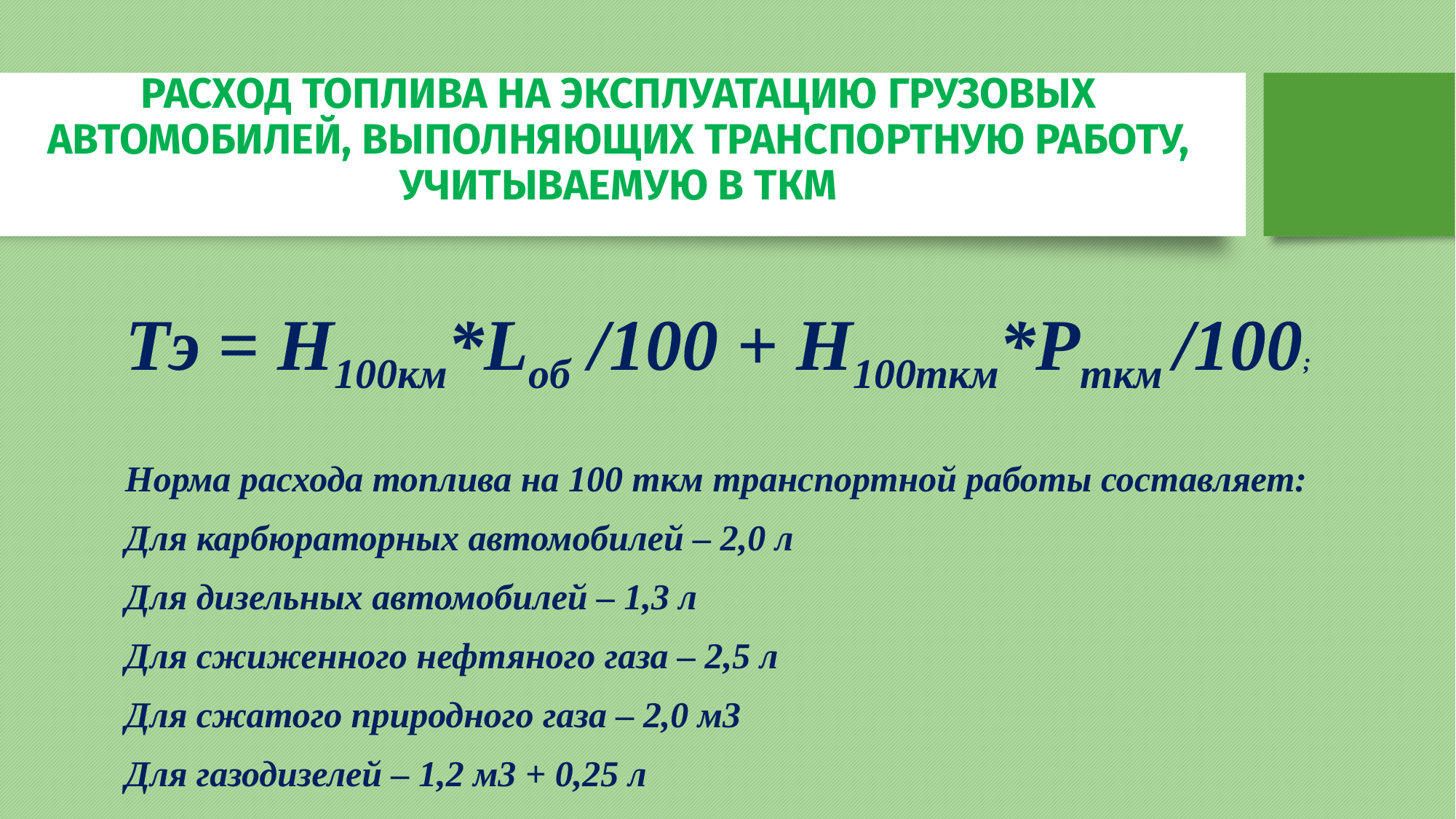

# РАСХОД ТОПЛИВА НА ЭКСПЛУАТАЦИЮ ГРУЗОВЫХ АВТОМОБИЛЕЙ, ВЫПОЛНЯЮЩИХ ТРАНСПОРТНУЮ РАБОТУ, УЧИТЫВАЕМУЮ В ТКМ
Тэ = Н100км*Lоб /100 + Н100ткм*Рткм /100;

Норма расхода топлива на 100 ткм транспортной работы составляет:
Для карбюраторных автомобилей – 2,0 л
Для дизельных автомобилей – 1,3 л
Для сжиженного нефтяного газа – 2,5 л
Для сжатого природного газа – 2,0 м3
Для газодизелей – 1,2 м3 + 0,25 л